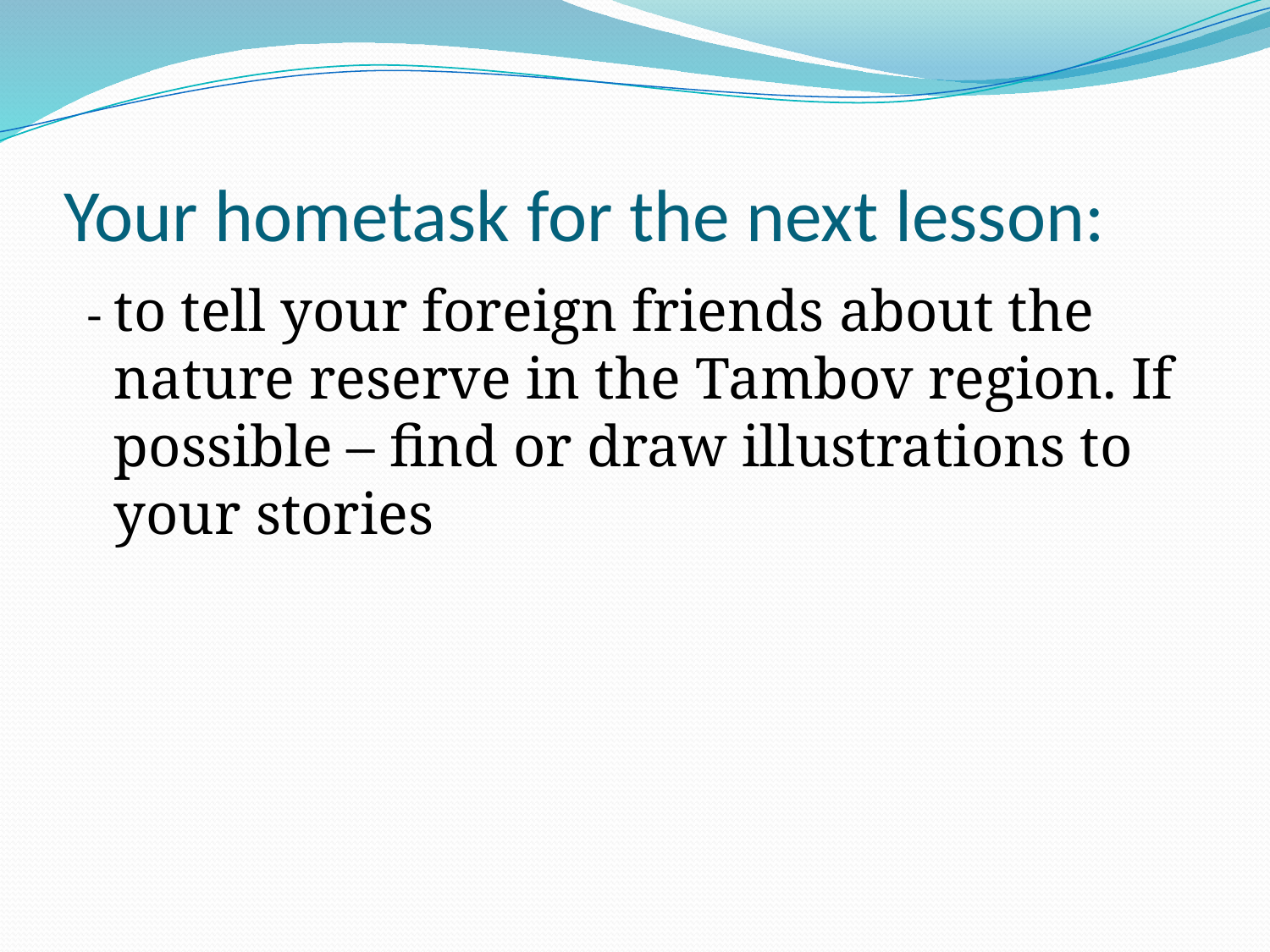

# Your hometask for the next lesson:
 - to tell your foreign friends about the nature reserve in the Tambov region. If possible – find or draw illustrations to your stories